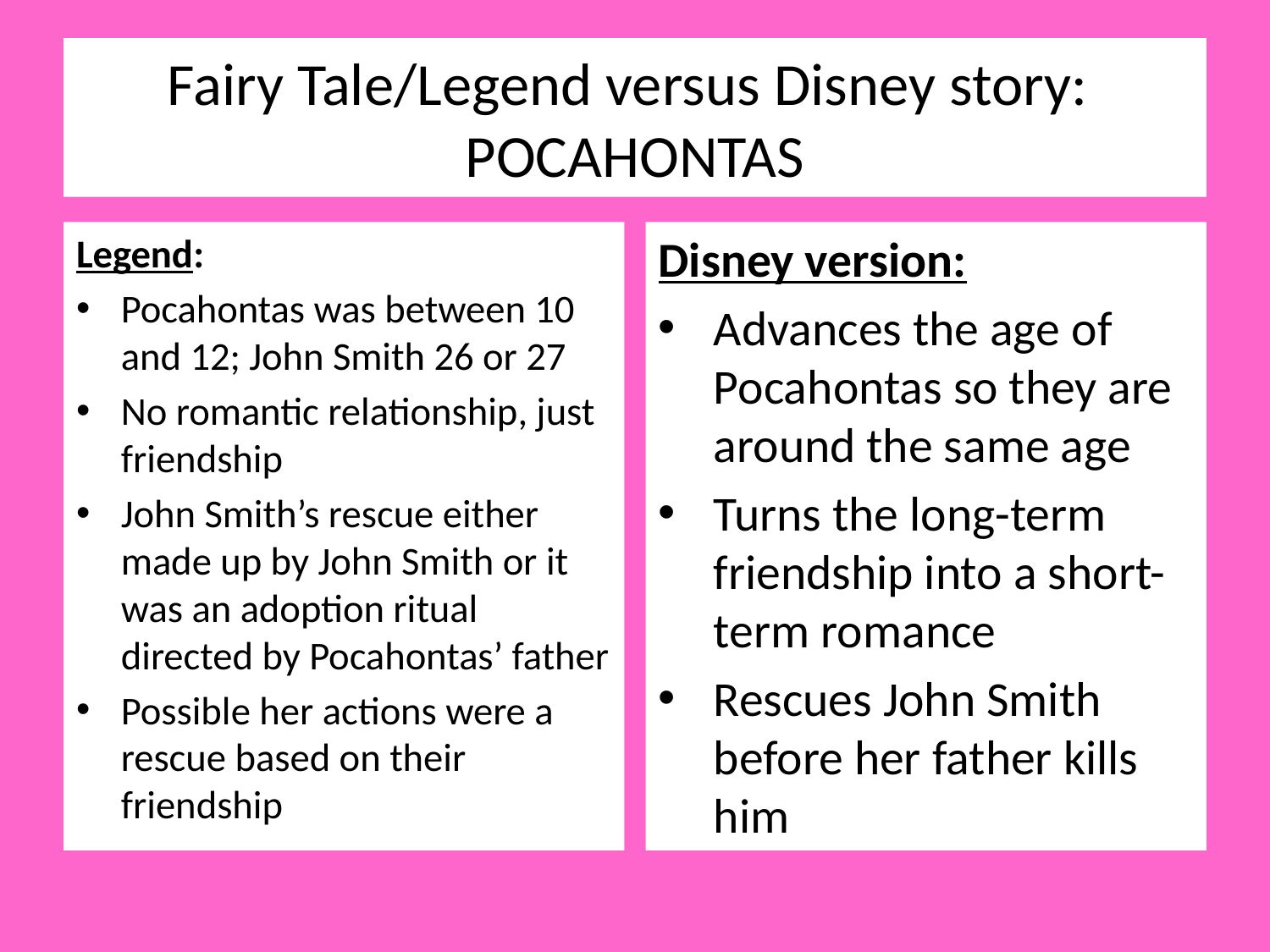

# Fairy Tale/Legend versus Disney story: POCAHONTAS
Legend:
Pocahontas was between 10 and 12; John Smith 26 or 27
No romantic relationship, just friendship
John Smith’s rescue either made up by John Smith or it was an adoption ritual directed by Pocahontas’ father
Possible her actions were a rescue based on their friendship

Disney version:
Advances the age of Pocahontas so they are around the same age
Turns the long-term friendship into a short-term romance
Rescues John Smith before her father kills him